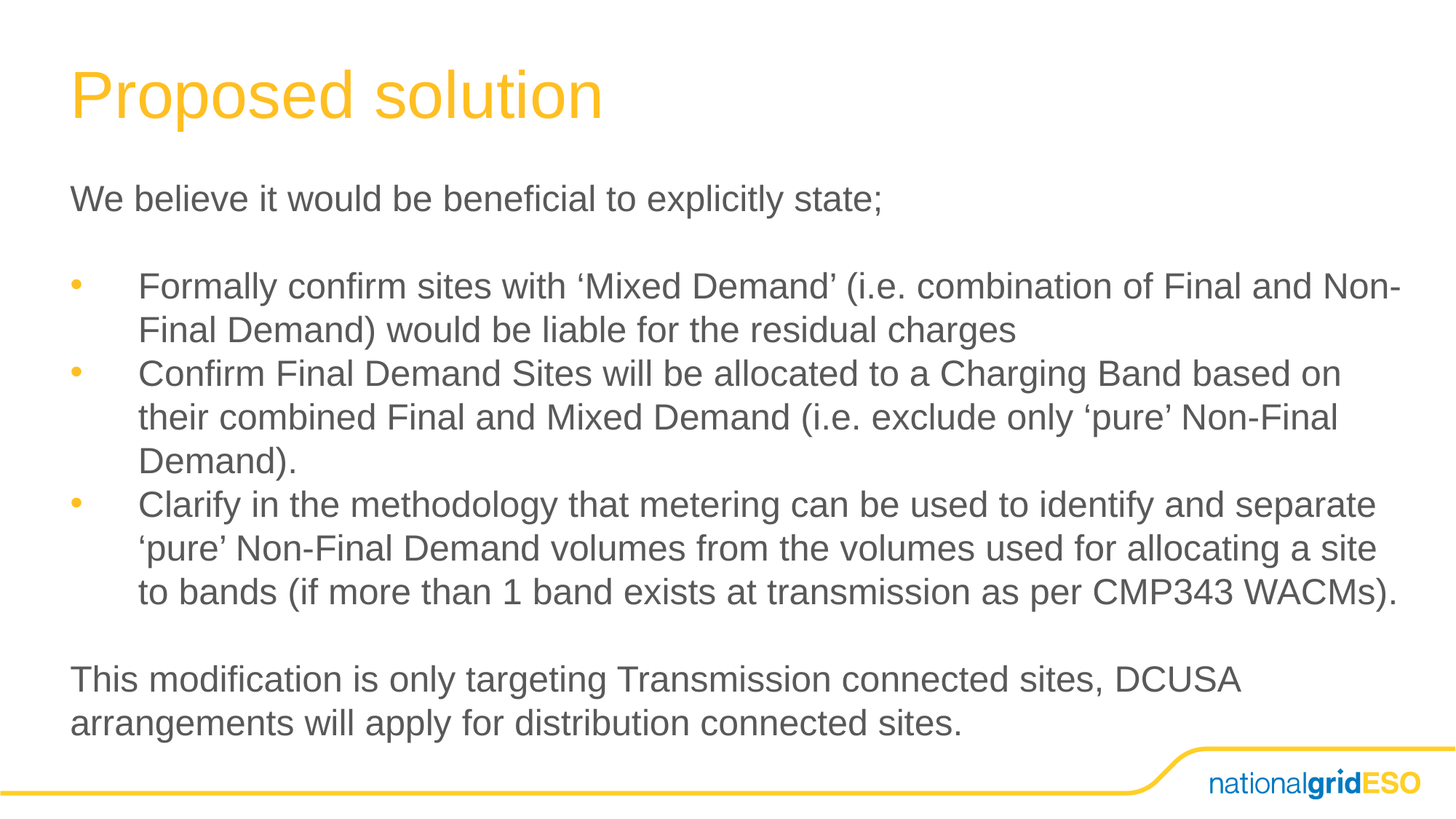

# Proposed solution
We believe it would be beneficial to explicitly state;

Formally confirm sites with ‘Mixed Demand’ (i.e. combination of Final and Non-Final Demand) would be liable for the residual charges
Confirm Final Demand Sites will be allocated to a Charging Band based on their combined Final and Mixed Demand (i.e. exclude only ‘pure’ Non-Final Demand).
Clarify in the methodology that metering can be used to identify and separate ‘pure’ Non-Final Demand volumes from the volumes used for allocating a site to bands (if more than 1 band exists at transmission as per CMP343 WACMs).

This modification is only targeting Transmission connected sites, DCUSA arrangements will apply for distribution connected sites.